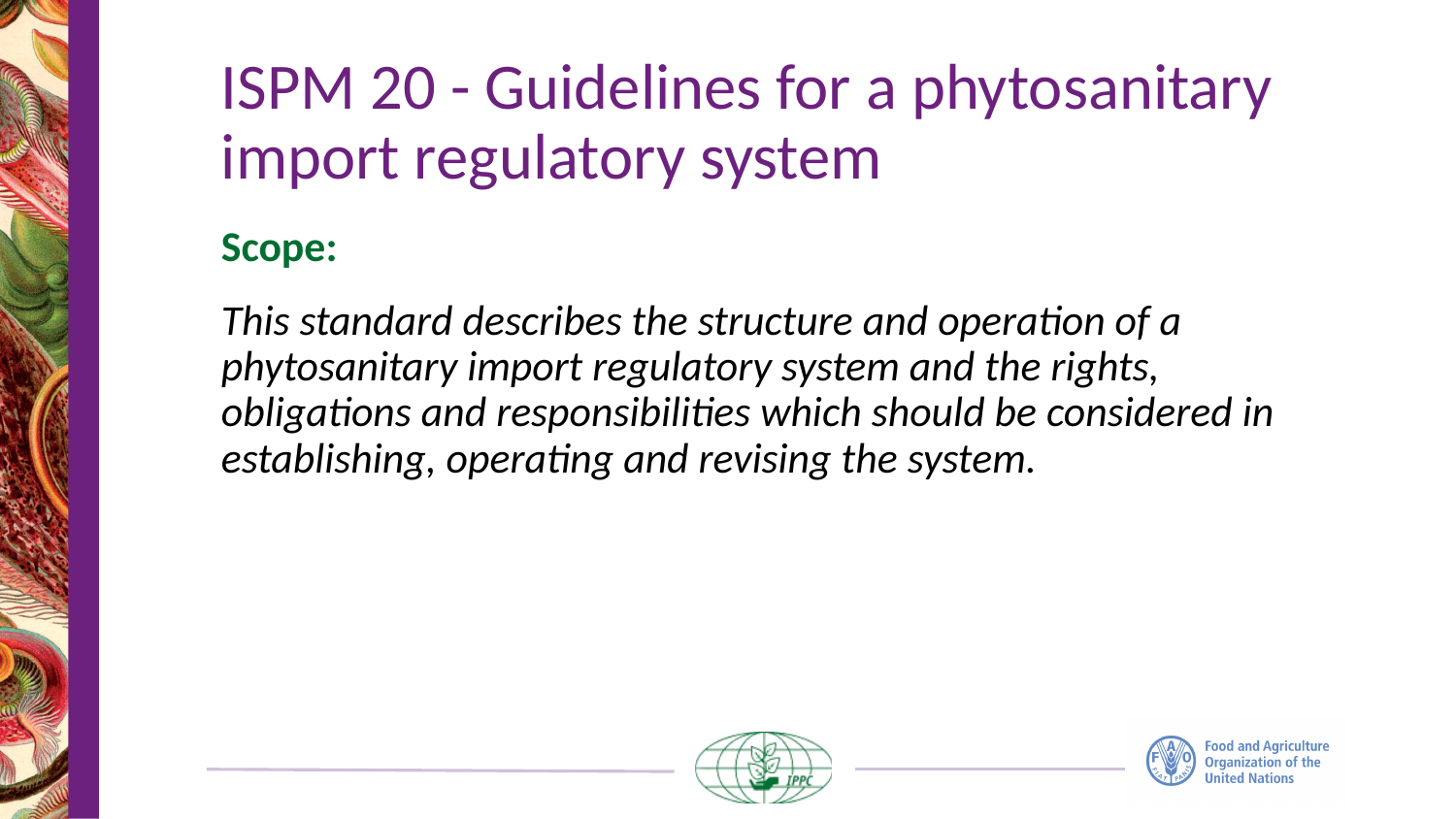

# ISPM 20 - Guidelines for a phytosanitary import regulatory system
Scope:
This standard describes the structure and operation of a phytosanitary import regulatory system and the rights, obligations and responsibilities which should be considered in establishing, operating and revising the system.